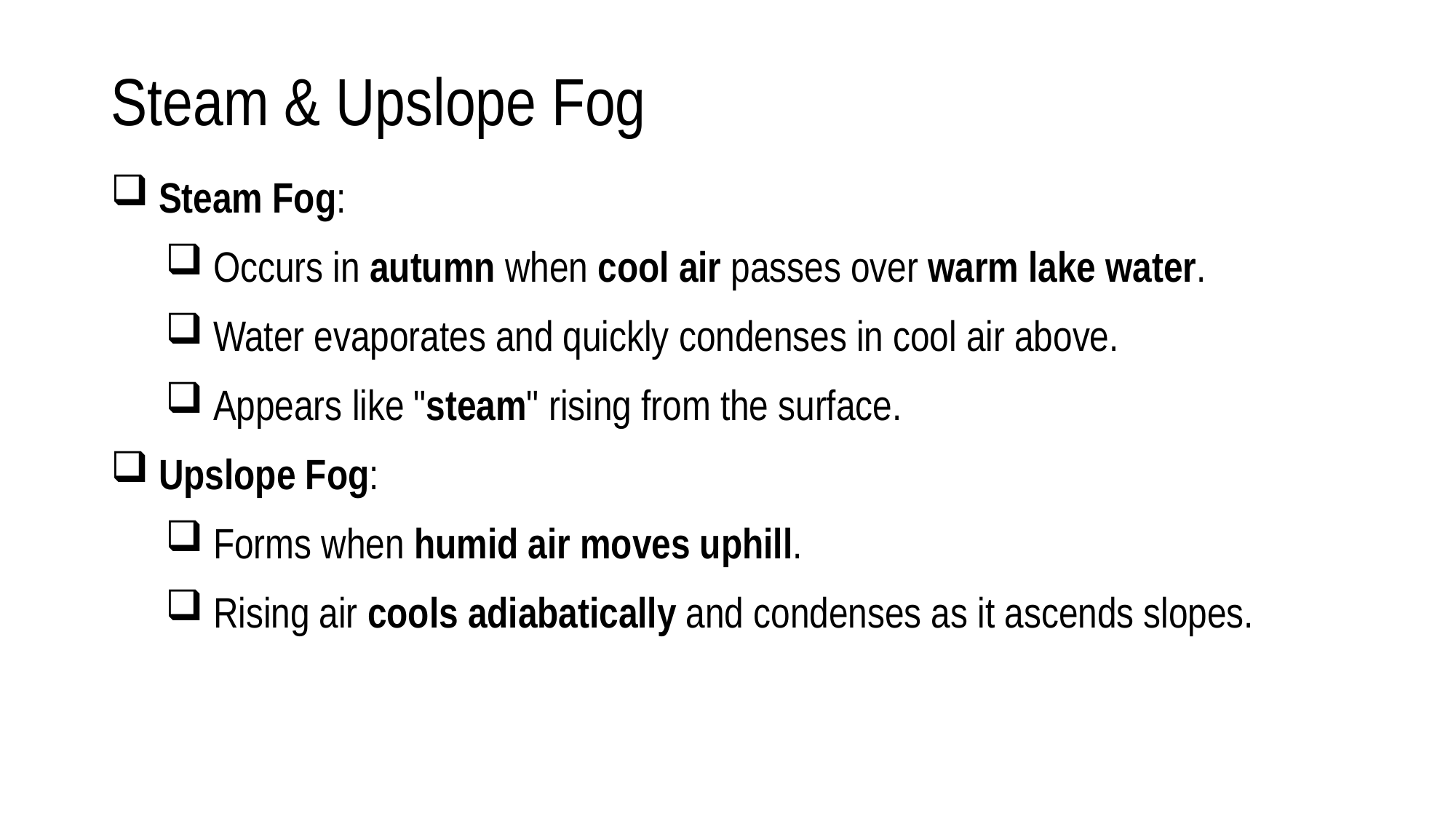

# Steam & Upslope Fog
 Steam Fog:
 Occurs in autumn when cool air passes over warm lake water.
 Water evaporates and quickly condenses in cool air above.
 Appears like "steam" rising from the surface.
 Upslope Fog:
 Forms when humid air moves uphill.
 Rising air cools adiabatically and condenses as it ascends slopes.